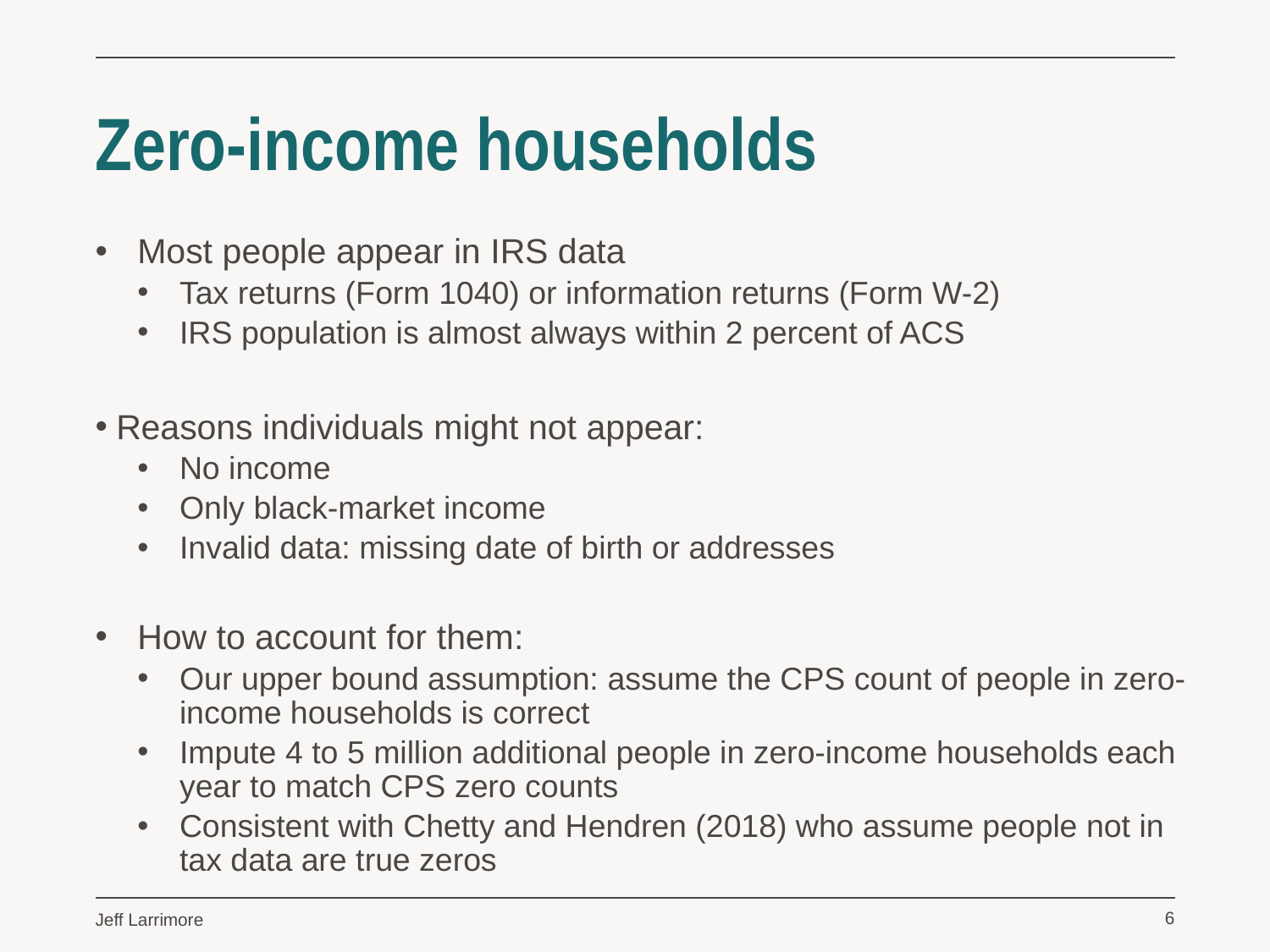

# Zero-income households
Most people appear in IRS data
Tax returns (Form 1040) or information returns (Form W-2)
IRS population is almost always within 2 percent of ACS

Reasons individuals might not appear:
No income
Only black-market income
Invalid data: missing date of birth or addresses

How to account for them:
Our upper bound assumption: assume the CPS count of people in zero-income households is correct
Impute 4 to 5 million additional people in zero-income households each year to match CPS zero counts
Consistent with Chetty and Hendren (2018) who assume people not in tax data are true zeros